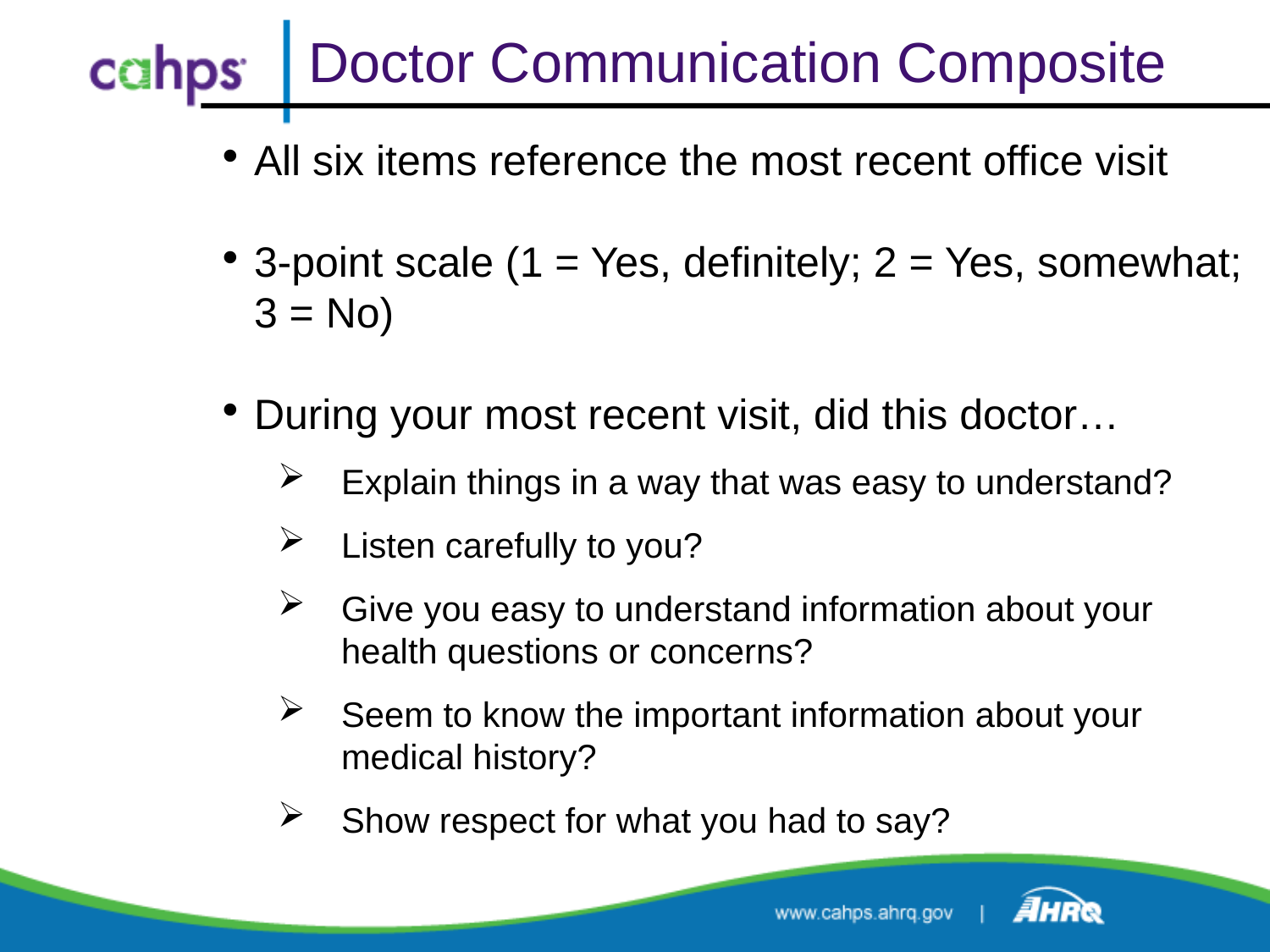

# Doctor Communication Composite

All six items reference the most recent office visit

3-point scale (1 = Yes, definitely; 2 = Yes, somewhat; 3 = No)

During your most recent visit, did this doctor…
Explain things in a way that was easy to understand?
Listen carefully to you?
Give you easy to understand information about your health questions or concerns?
Seem to know the important information about your medical history?
Show respect for what you had to say?